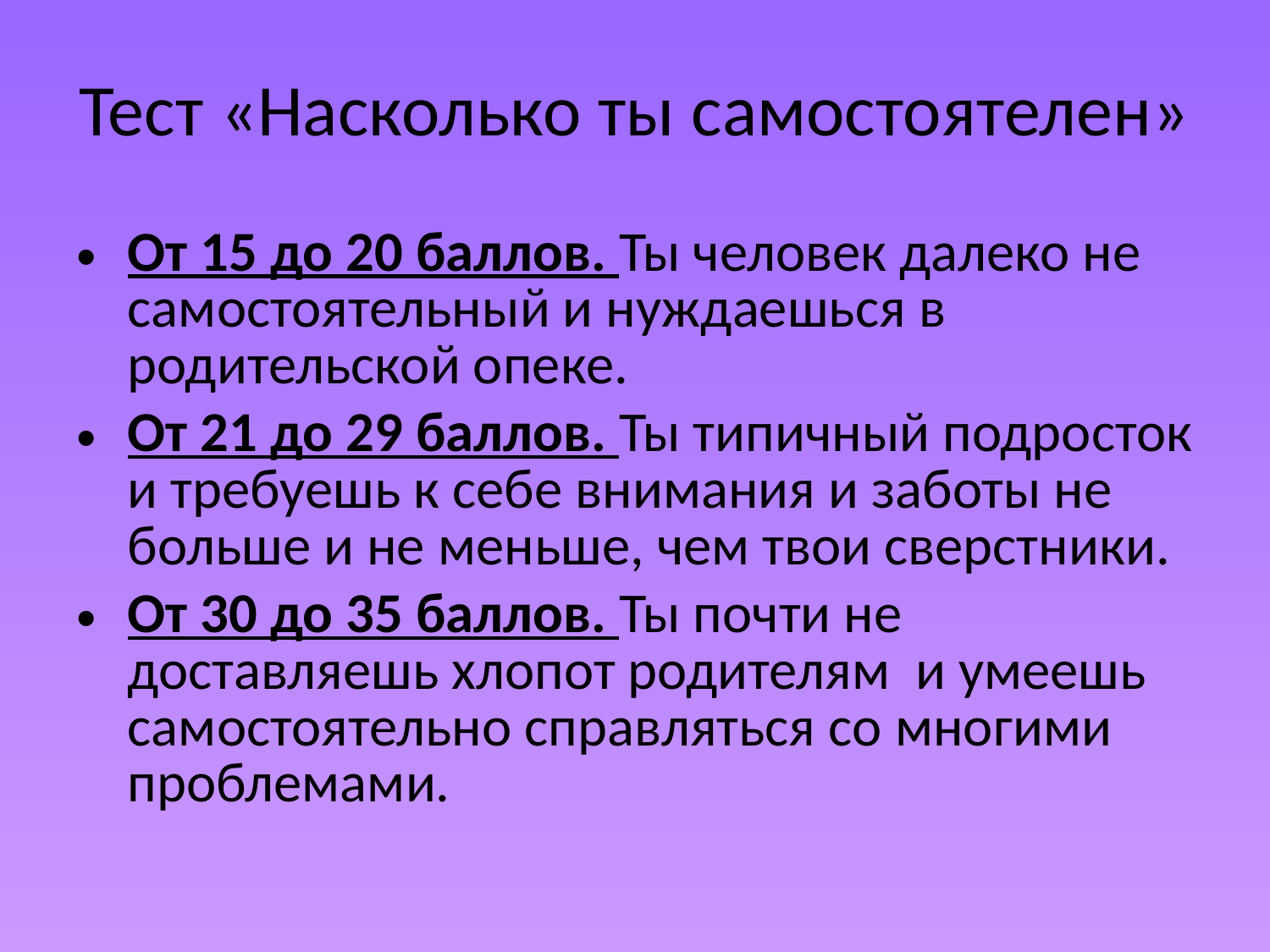

# Тест «Насколько ты самостоятелен»
От 15 до 20 баллов. Ты человек далеко не самостоятельный и нуждаешься в родительской опеке.
От 21 до 29 баллов. Ты типичный подросток и требуешь к себе внимания и заботы не больше и не меньше, чем твои сверстники.
От 30 до 35 баллов. Ты почти не доставляешь хлопот родителям  и умеешь самостоятельно справляться со многими проблемами.